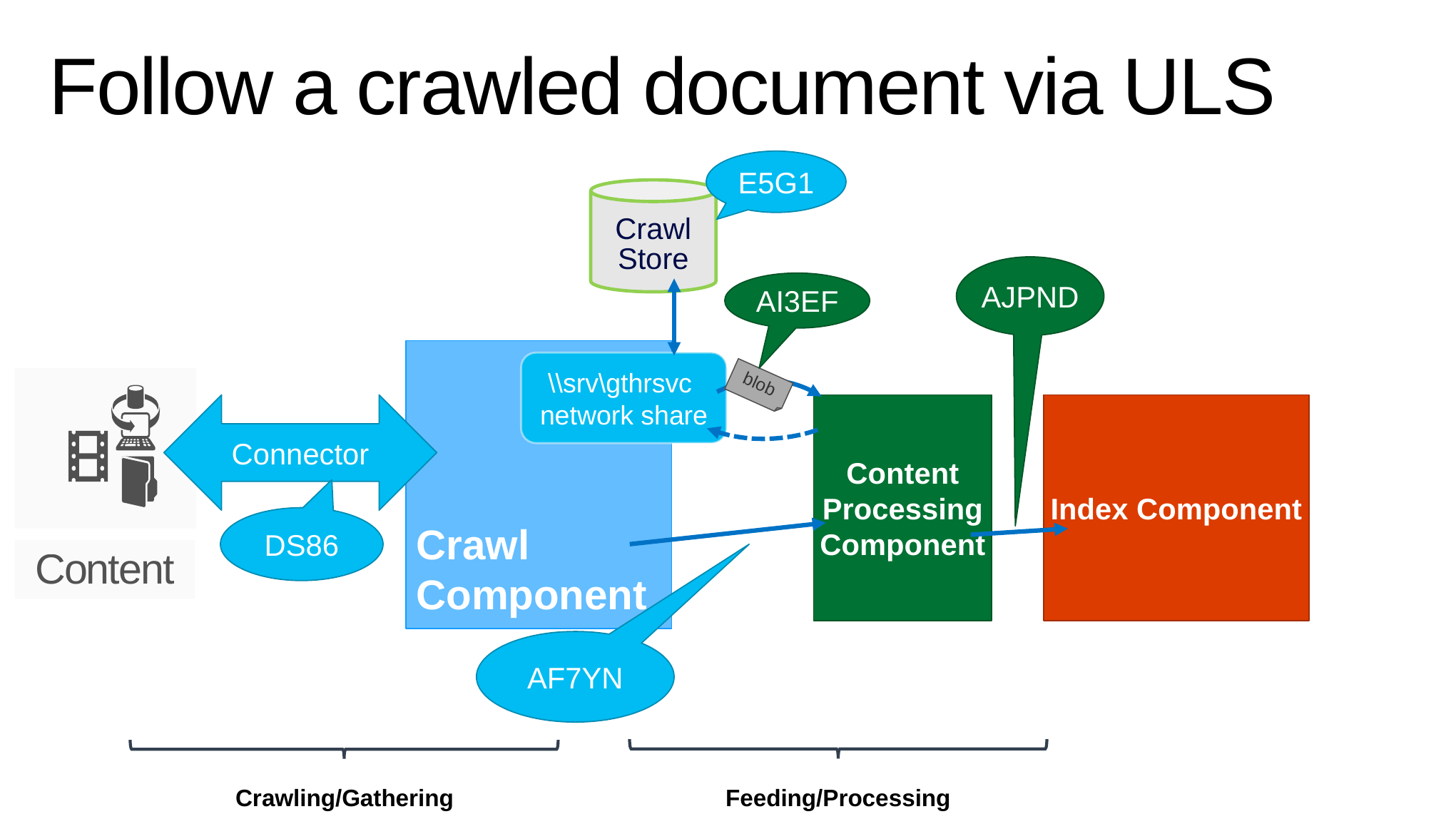

# Follow a crawled document via ULS

E5G1
Crawl Store

AJPND
AI3EF
Crawl Component
\\srv\gthrsvc  network share

Content
blob

Connector
Content Processing Component
Index Component

DS86

AF7YN
Feeding/Processing
Crawling/Gathering